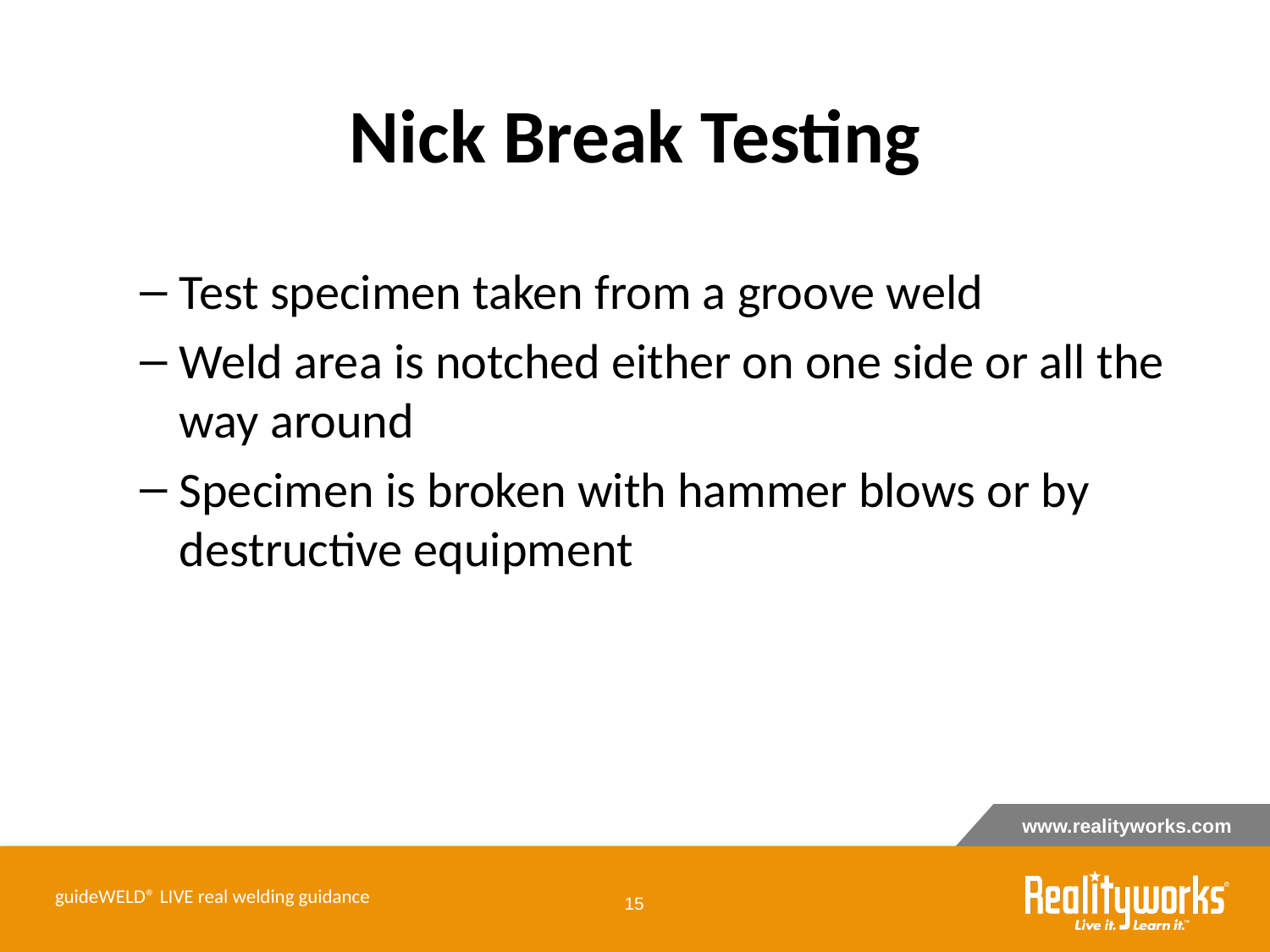

# Nick Break Testing
Test specimen taken from a groove weld
Weld area is notched either on one side or all the way around
Specimen is broken with hammer blows or by destructive equipment

guideWELD® LIVE real welding guidance
15